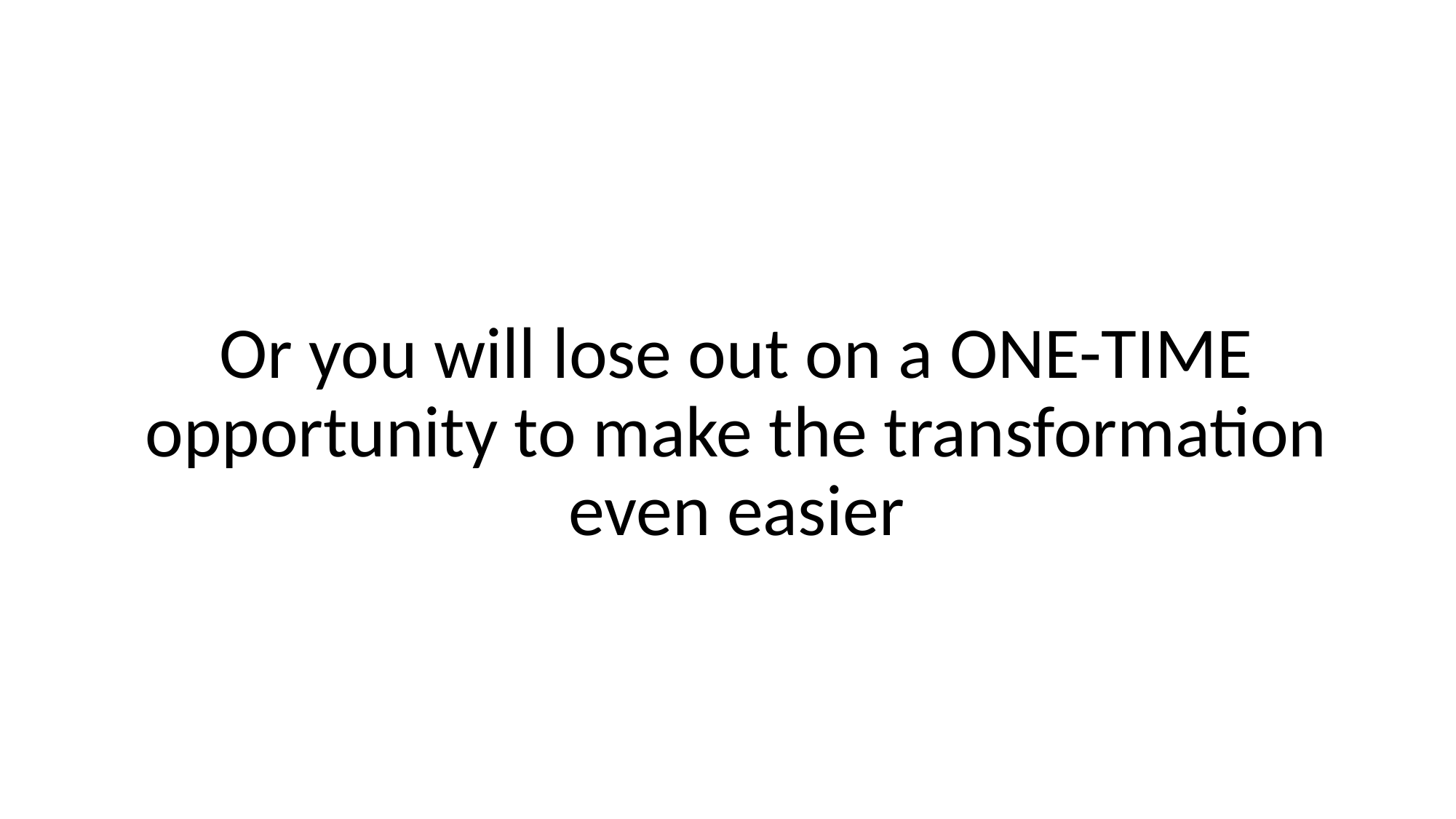

Or you will lose out on a ONE-TIME opportunity to make the transformation even easier